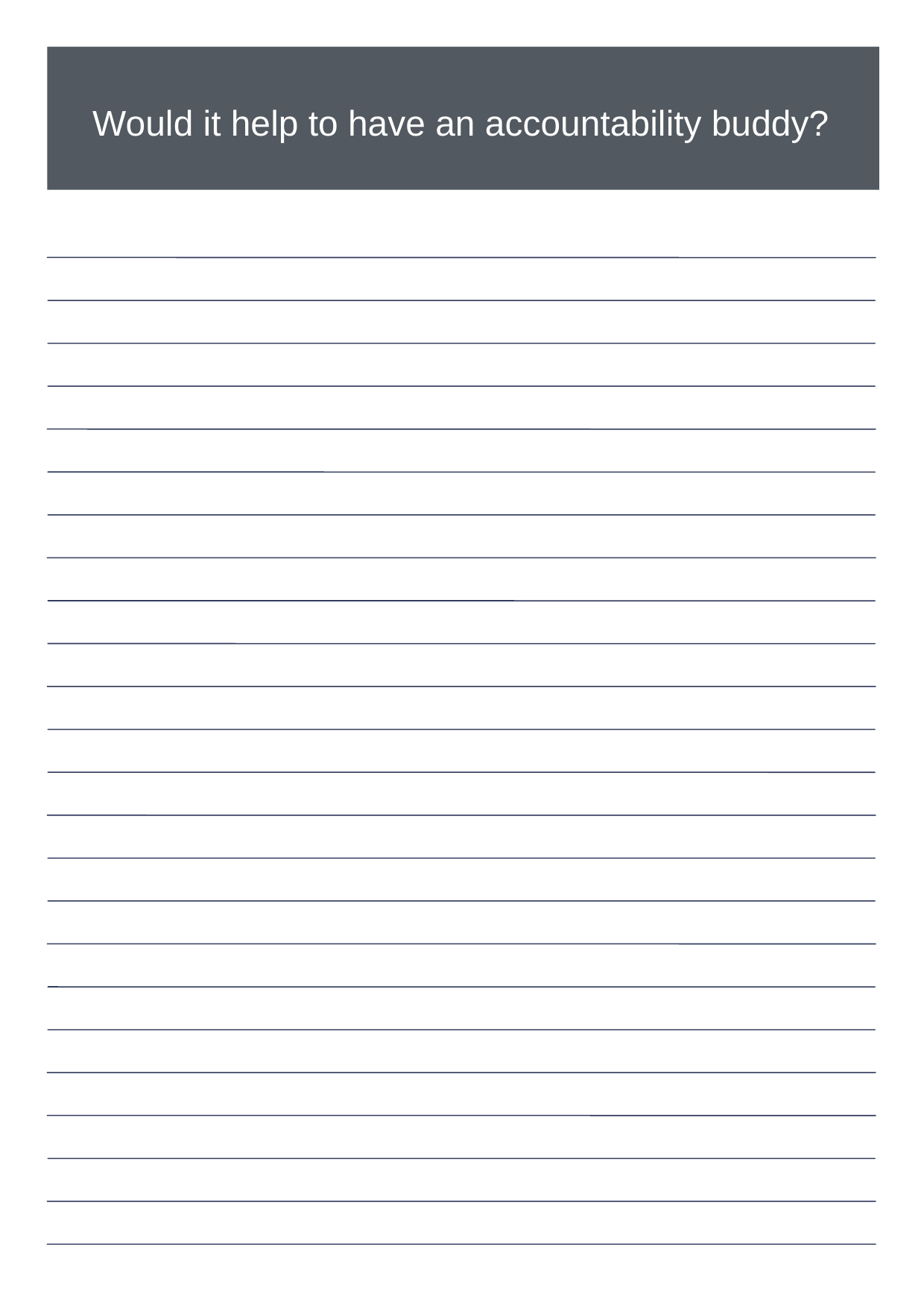

Would it help to have an accountability buddy?